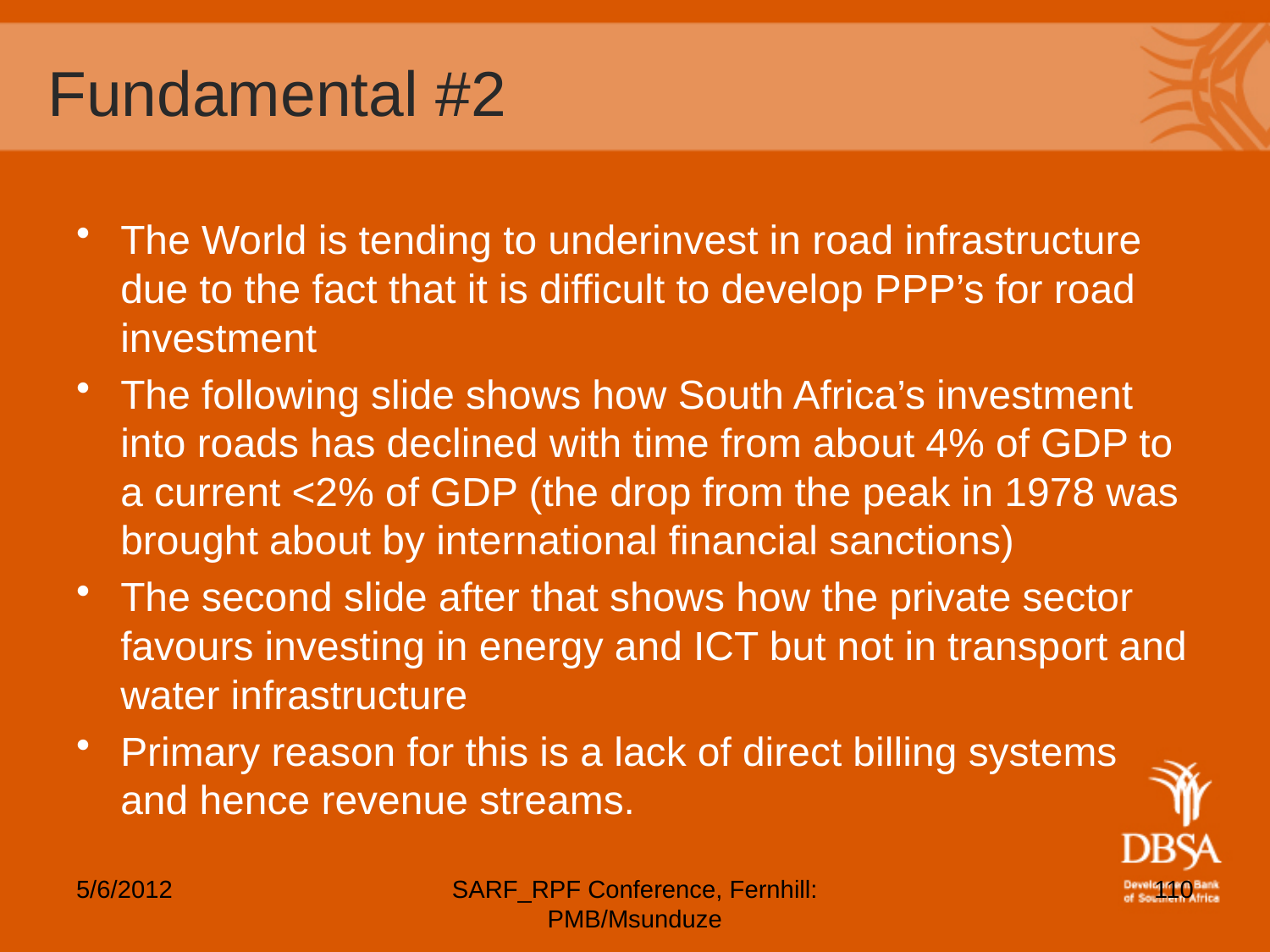

# Fundamental #2
The World is tending to underinvest in road infrastructure due to the fact that it is difficult to develop PPP’s for road investment
The following slide shows how South Africa’s investment into roads has declined with time from about 4% of GDP to a current <2% of GDP (the drop from the peak in 1978 was brought about by international financial sanctions)
The second slide after that shows how the private sector favours investing in energy and ICT but not in transport and water infrastructure
Primary reason for this is a lack of direct billing systems and hence revenue streams.
5/6/2012
SARF_RPF Conference, Fernhill: PMB/Msunduze
110